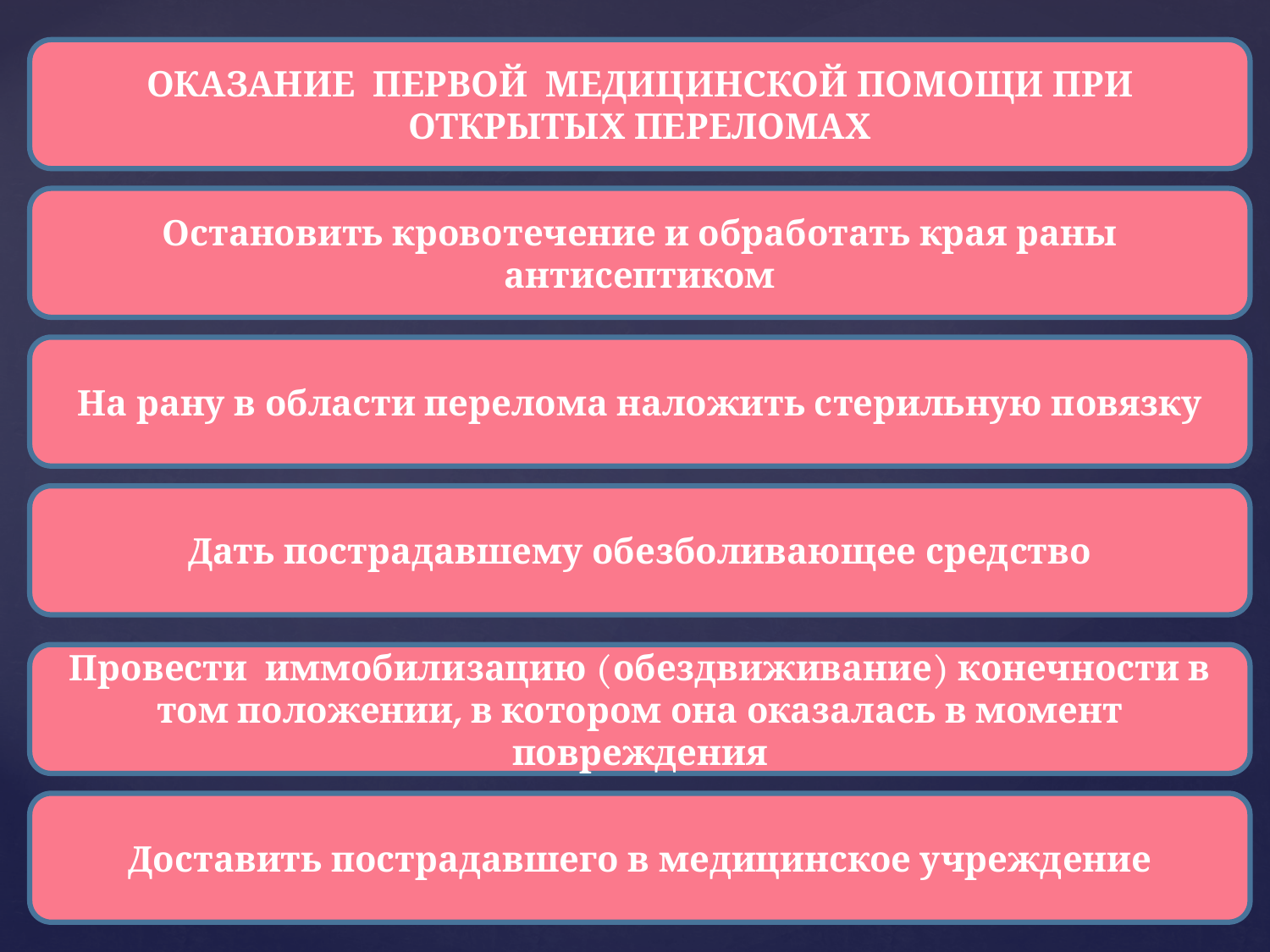

ОКАЗАНИЕ  ПЕРВОЙ  МЕДИЦИНСКОЙ ПОМОЩИ ПРИ
ОТКРЫТЫХ ПЕРЕЛОМАХ
Остановить кровотечение и обработать края раны антисептиком
На рану в области перелома наложить стерильную повязку
Дать пострадавшему обезболивающее средство
Провести  иммобилизацию (обездвиживание) конечности в том положении, в котором она оказалась в момент повреждения
Доставить пострадавшего в медицинское учреждение